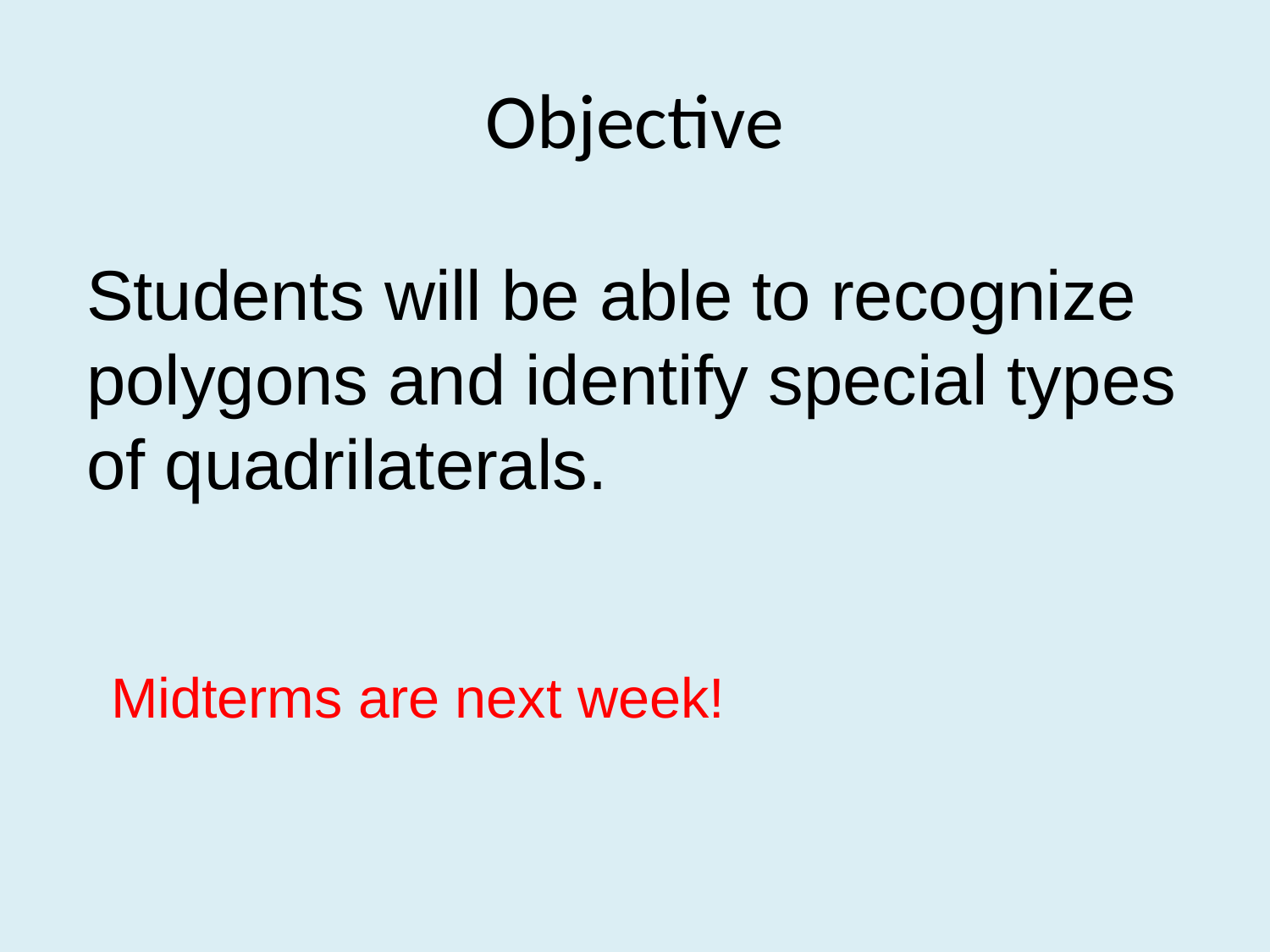

# Objective
Students will be able to recognize polygons and identify special types of quadrilaterals.
Midterms are next week!